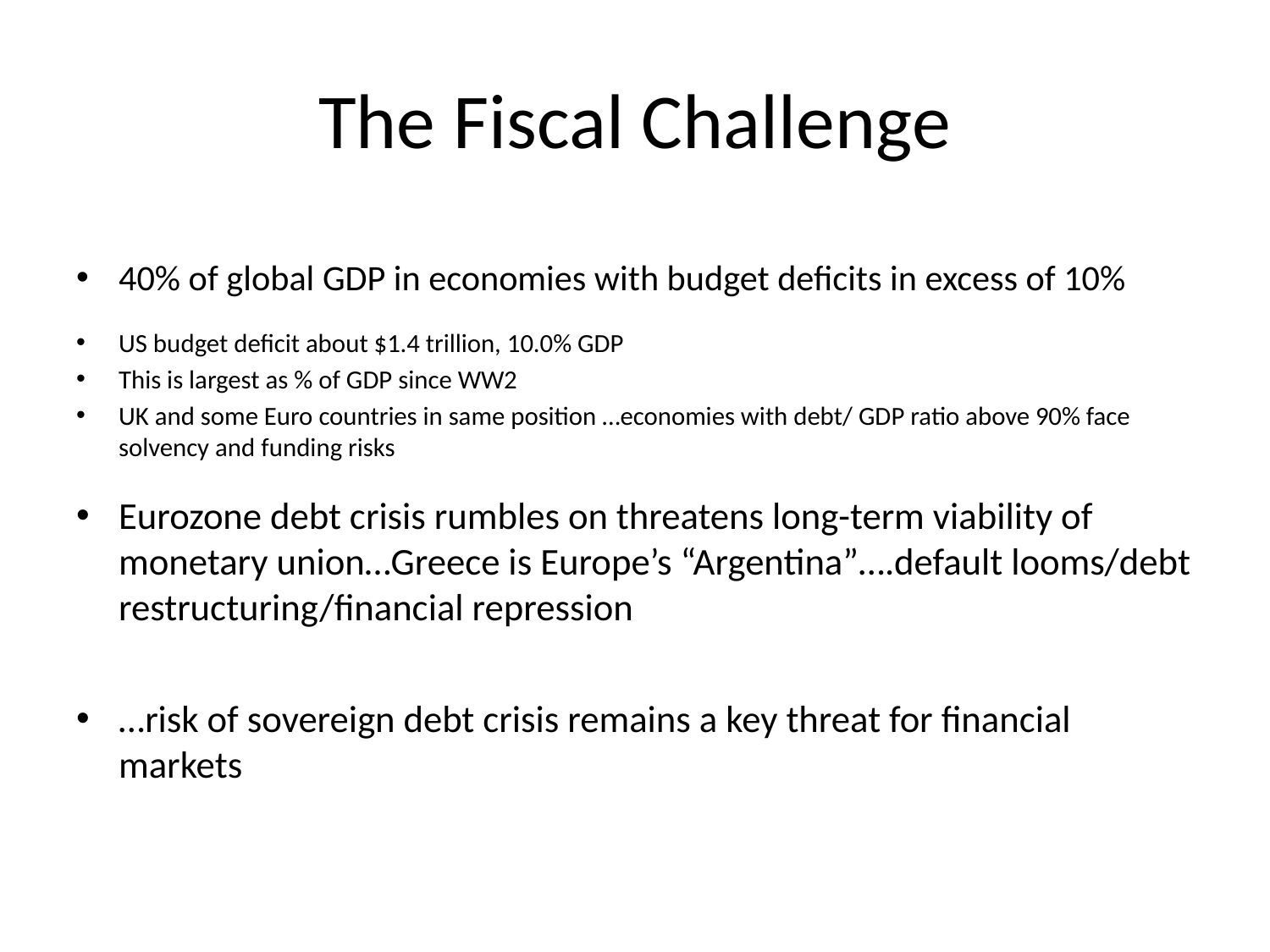

# The Fiscal Challenge

40% of global GDP in economies with budget deficits in excess of 10%

US budget deficit about $1.4 trillion, 10.0% GDP
This is largest as % of GDP since WW2
UK and some Euro countries in same position …economies with debt/ GDP ratio above 90% face solvency and funding risks

Eurozone debt crisis rumbles on threatens long-term viability of monetary union…Greece is Europe’s “Argentina”….default looms/debt restructuring/financial repression

…risk of sovereign debt crisis remains a key threat for financial markets